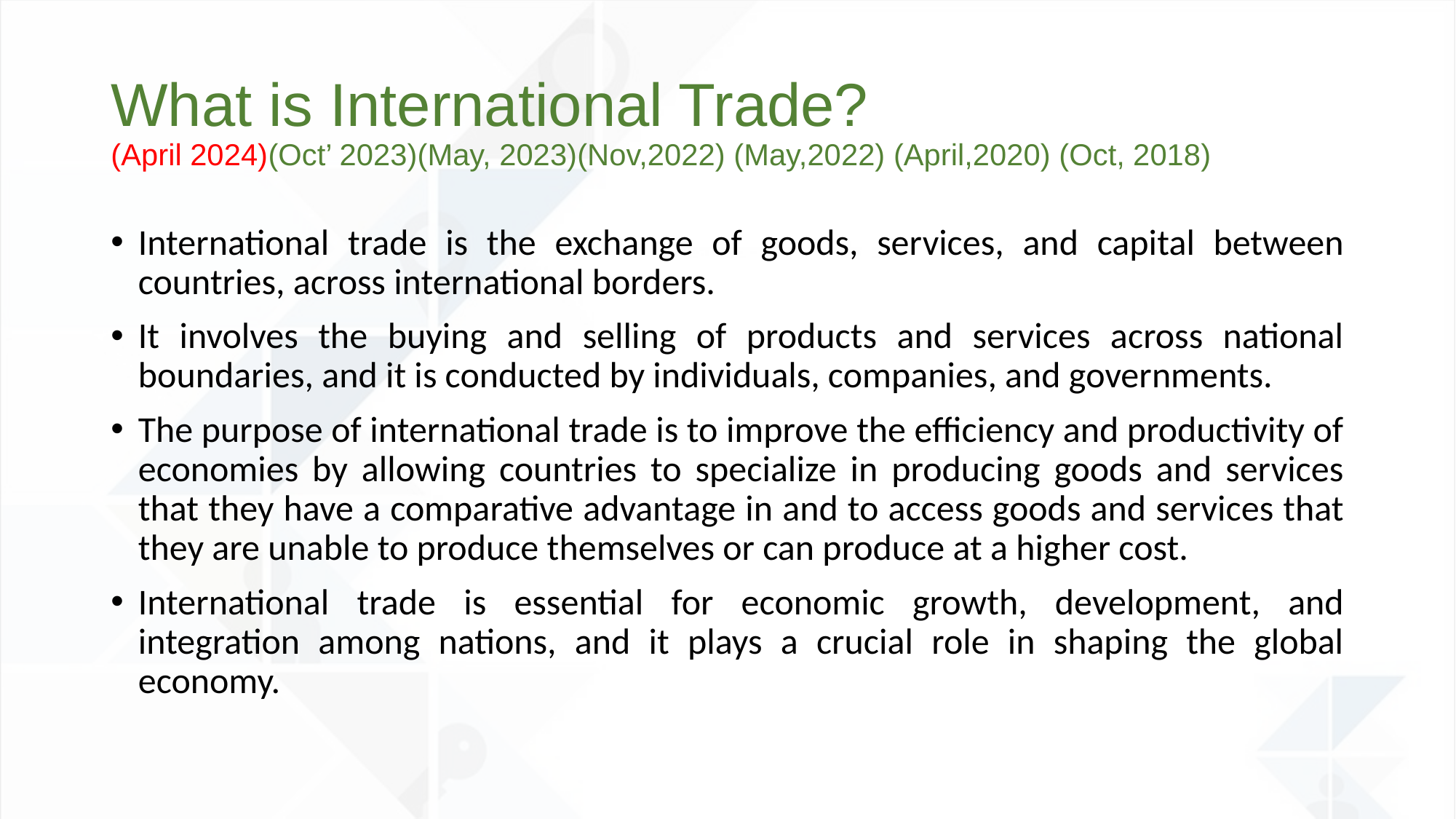

# What is International Trade? (April 2024)(Oct’ 2023)(May, 2023)(Nov,2022) (May,2022) (April,2020) (Oct, 2018)
International trade is the exchange of goods, services, and capital between countries, across international borders.
It involves the buying and selling of products and services across national boundaries, and it is conducted by individuals, companies, and governments.
The purpose of international trade is to improve the efficiency and productivity of economies by allowing countries to specialize in producing goods and services that they have a comparative advantage in and to access goods and services that they are unable to produce themselves or can produce at a higher cost.
International trade is essential for economic growth, development, and integration among nations, and it plays a crucial role in shaping the global economy.